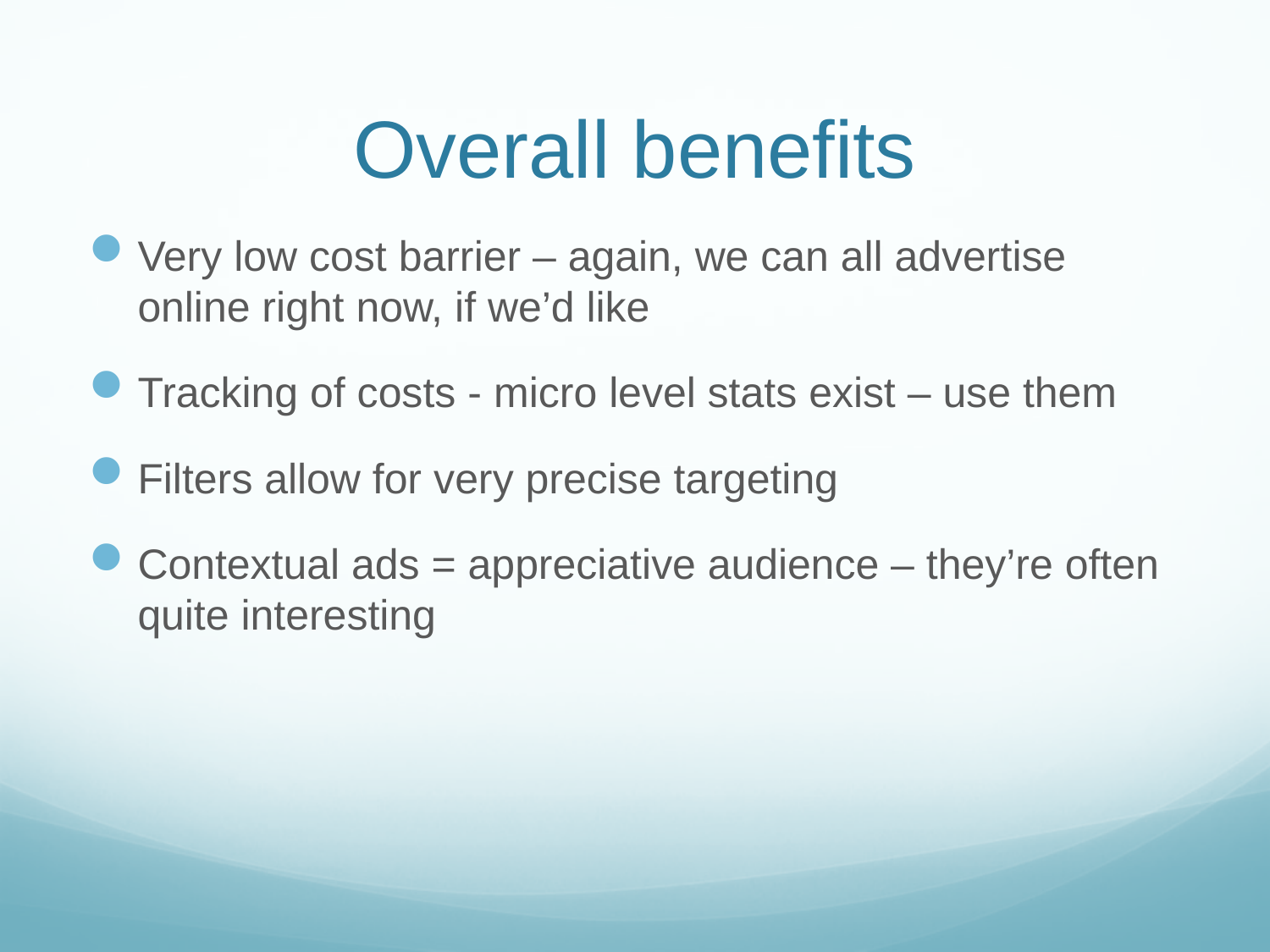

# Overall benefits
Very low cost barrier – again, we can all advertise online right now, if we’d like
Tracking of costs - micro level stats exist – use them
Filters allow for very precise targeting
Contextual ads = appreciative audience – they’re often quite interesting